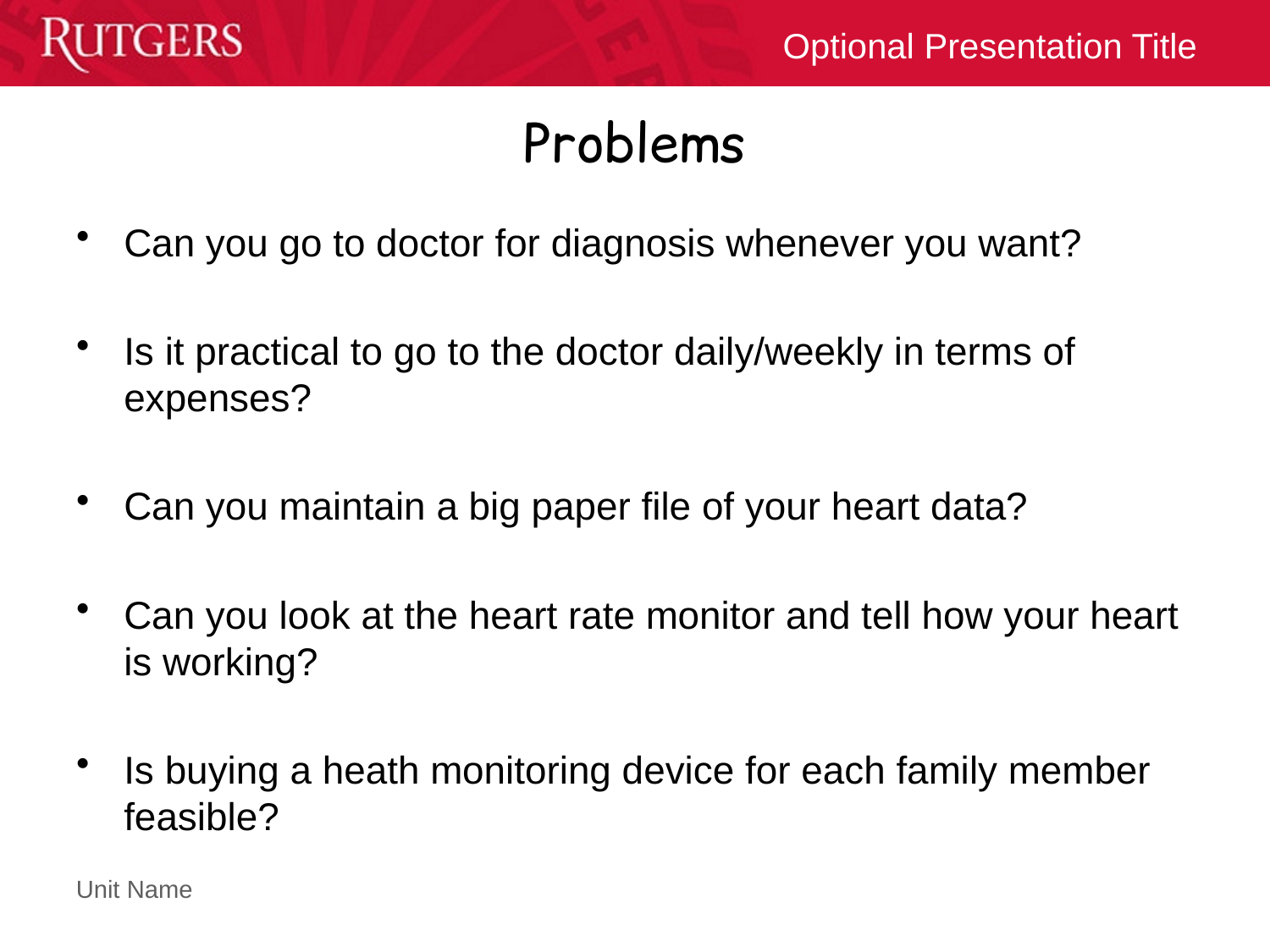

Problems
Can you go to doctor for diagnosis whenever you want?

Is it practical to go to the doctor daily/weekly in terms of expenses?

Can you maintain a big paper file of your heart data?

Can you look at the heart rate monitor and tell how your heart is working?

Is buying a heath monitoring device for each family member feasible?